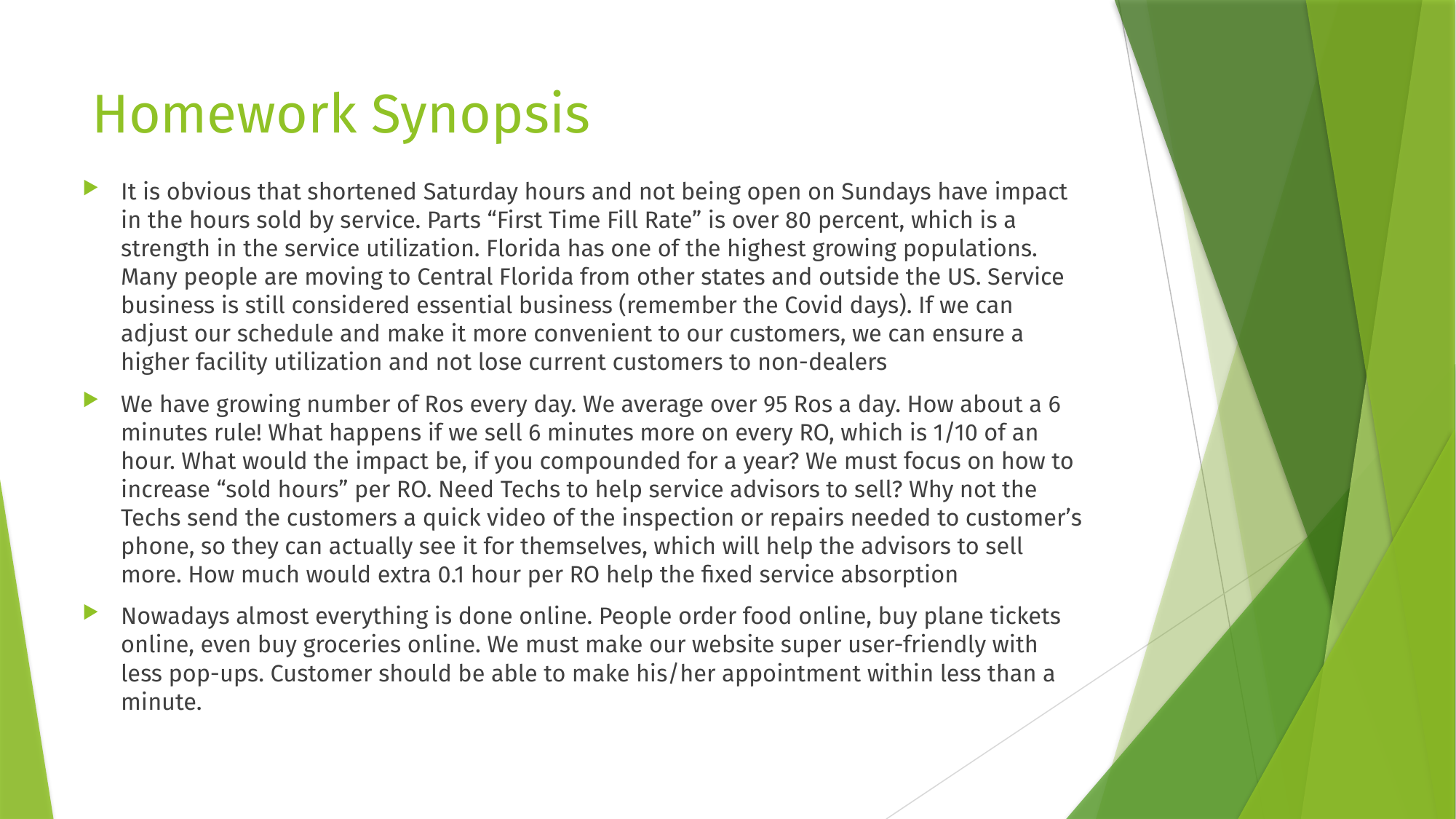

# Homework Synopsis
It is obvious that shortened Saturday hours and not being open on Sundays have impact in the hours sold by service. Parts “First Time Fill Rate” is over 80 percent, which is a strength in the service utilization. Florida has one of the highest growing populations. Many people are moving to Central Florida from other states and outside the US. Service business is still considered essential business (remember the Covid days). If we can adjust our schedule and make it more convenient to our customers, we can ensure a higher facility utilization and not lose current customers to non-dealers
We have growing number of Ros every day. We average over 95 Ros a day. How about a 6 minutes rule! What happens if we sell 6 minutes more on every RO, which is 1/10 of an hour. What would the impact be, if you compounded for a year? We must focus on how to increase “sold hours” per RO. Need Techs to help service advisors to sell? Why not the Techs send the customers a quick video of the inspection or repairs needed to customer’s phone, so they can actually see it for themselves, which will help the advisors to sell more. How much would extra 0.1 hour per RO help the fixed service absorption
Nowadays almost everything is done online. People order food online, buy plane tickets online, even buy groceries online. We must make our website super user-friendly with less pop-ups. Customer should be able to make his/her appointment within less than a minute.